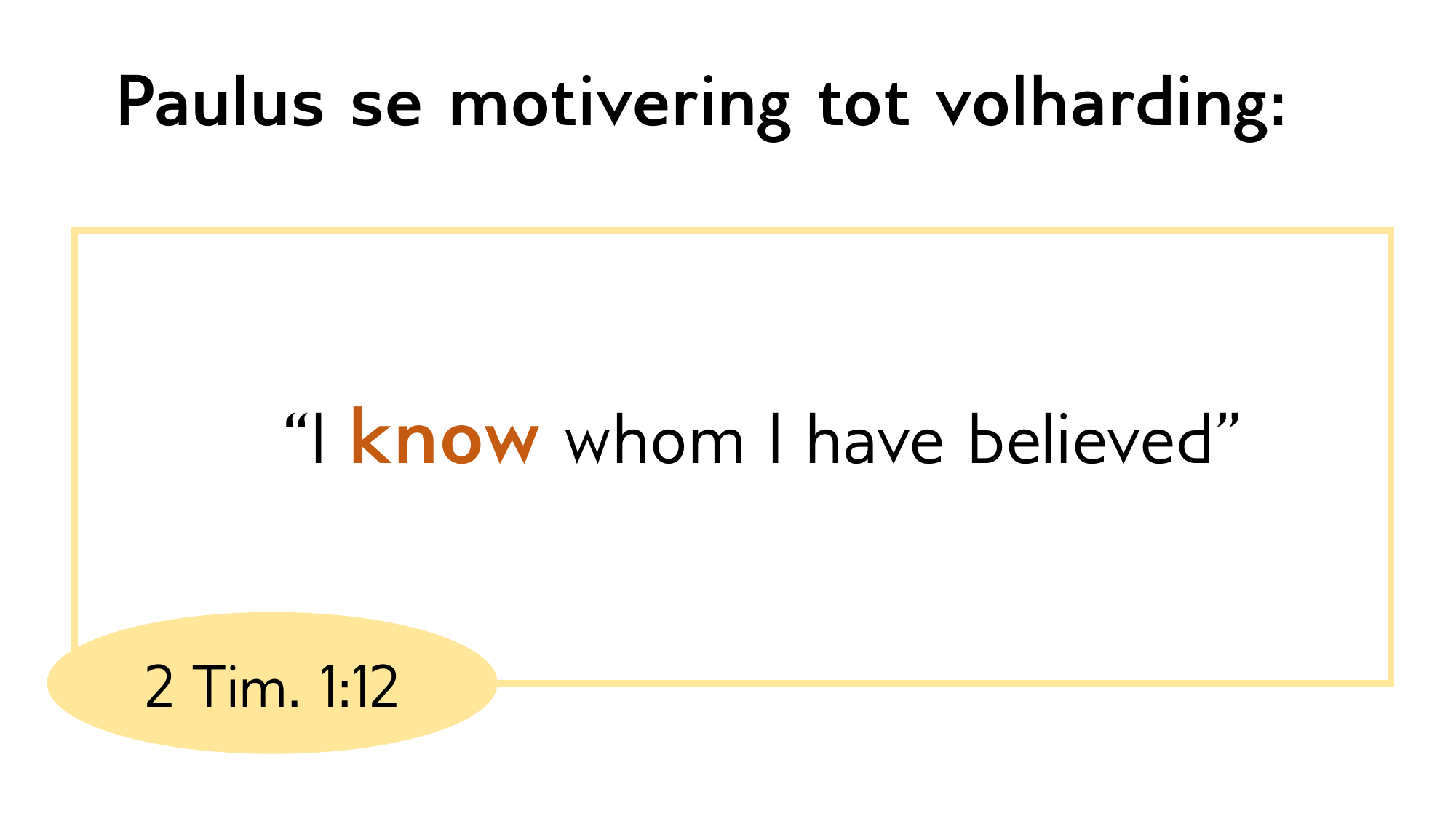

Paulus se motivering tot volharding:

“I know whom I have believed”
2 Tim. 1:12